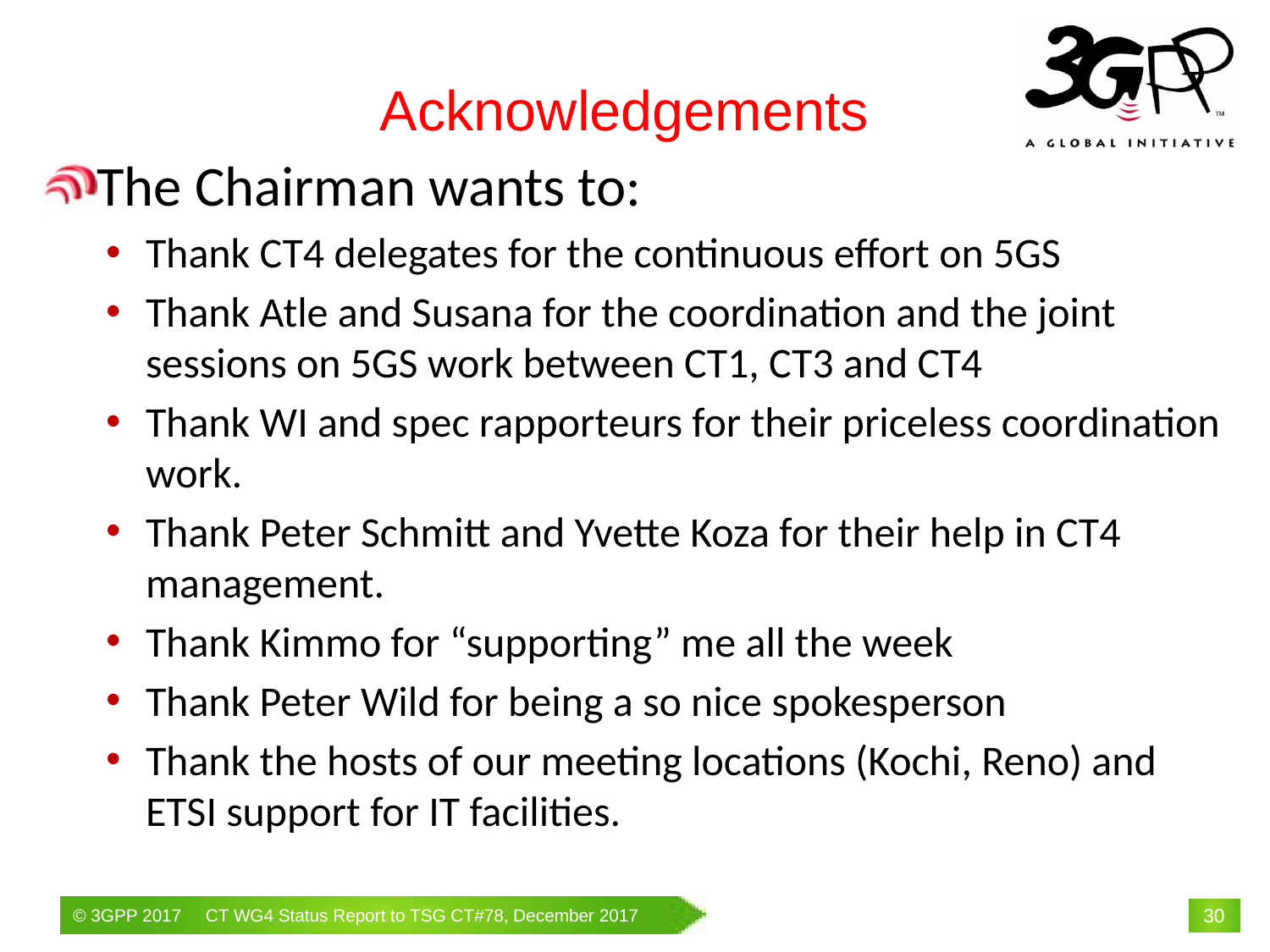

# Acknowledgements
The Chairman wants to:
Thank CT4 delegates for the continuous effort on 5GS
Thank Atle and Susana for the coordination and the joint sessions on 5GS work between CT1, CT3 and CT4
Thank WI and spec rapporteurs for their priceless coordination work.
Thank Peter Schmitt and Yvette Koza for their help in CT4 management.
Thank Kimmo for “supporting” me all the week
Thank Peter Wild for being a so nice spokesperson
Thank the hosts of our meeting locations (Kochi, Reno) and ETSI support for IT facilities.